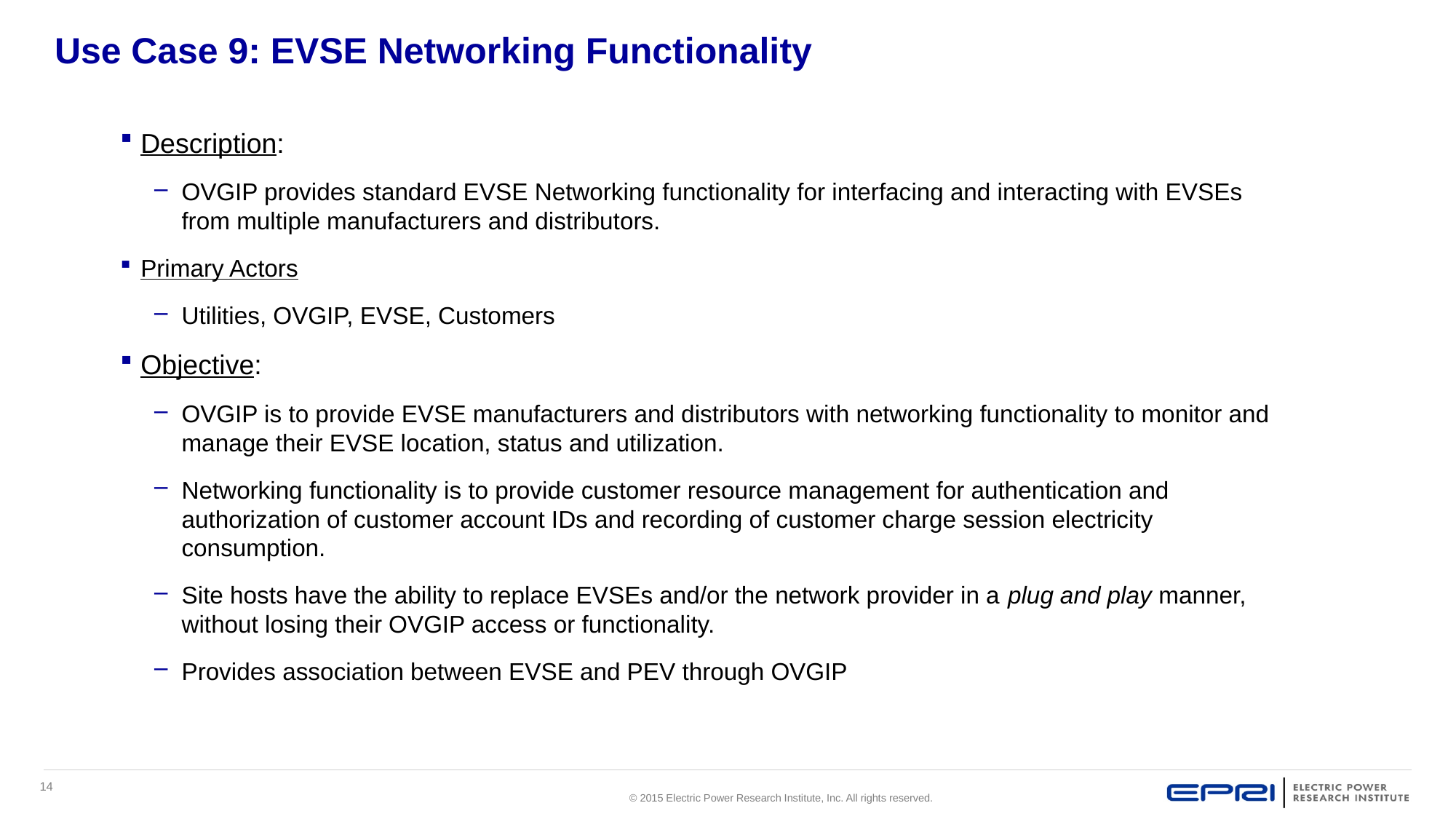

# Use Case 9: EVSE Networking Functionality
Description:
OVGIP provides standard EVSE Networking functionality for interfacing and interacting with EVSEs from multiple manufacturers and distributors.
Primary Actors
Utilities, OVGIP, EVSE, Customers
Objective:
OVGIP is to provide EVSE manufacturers and distributors with networking functionality to monitor and manage their EVSE location, status and utilization.
Networking functionality is to provide customer resource management for authentication and authorization of customer account IDs and recording of customer charge session electricity consumption.
Site hosts have the ability to replace EVSEs and/or the network provider in a plug and play manner, without losing their OVGIP access or functionality.
Provides association between EVSE and PEV through OVGIP